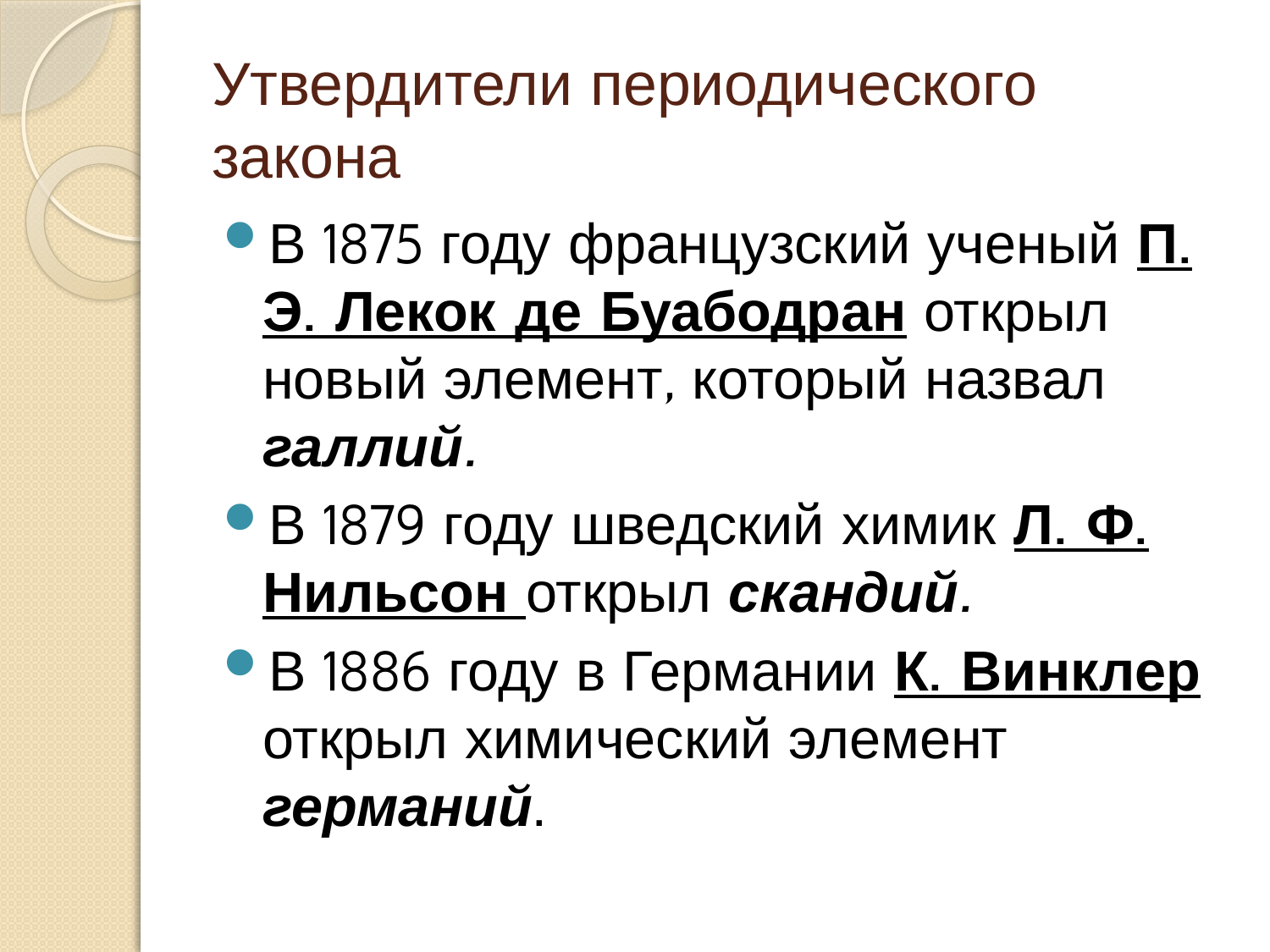

# Утвердители периодического закона
В 1875 году французский ученый П. Э. Лекок де Буабодран открыл новый элемент, который назвал галлий.
В 1879 году шведский химик Л. Ф. Нильсон открыл скандий.
В 1886 году в Германии К. Винклер открыл химический элемент германий.